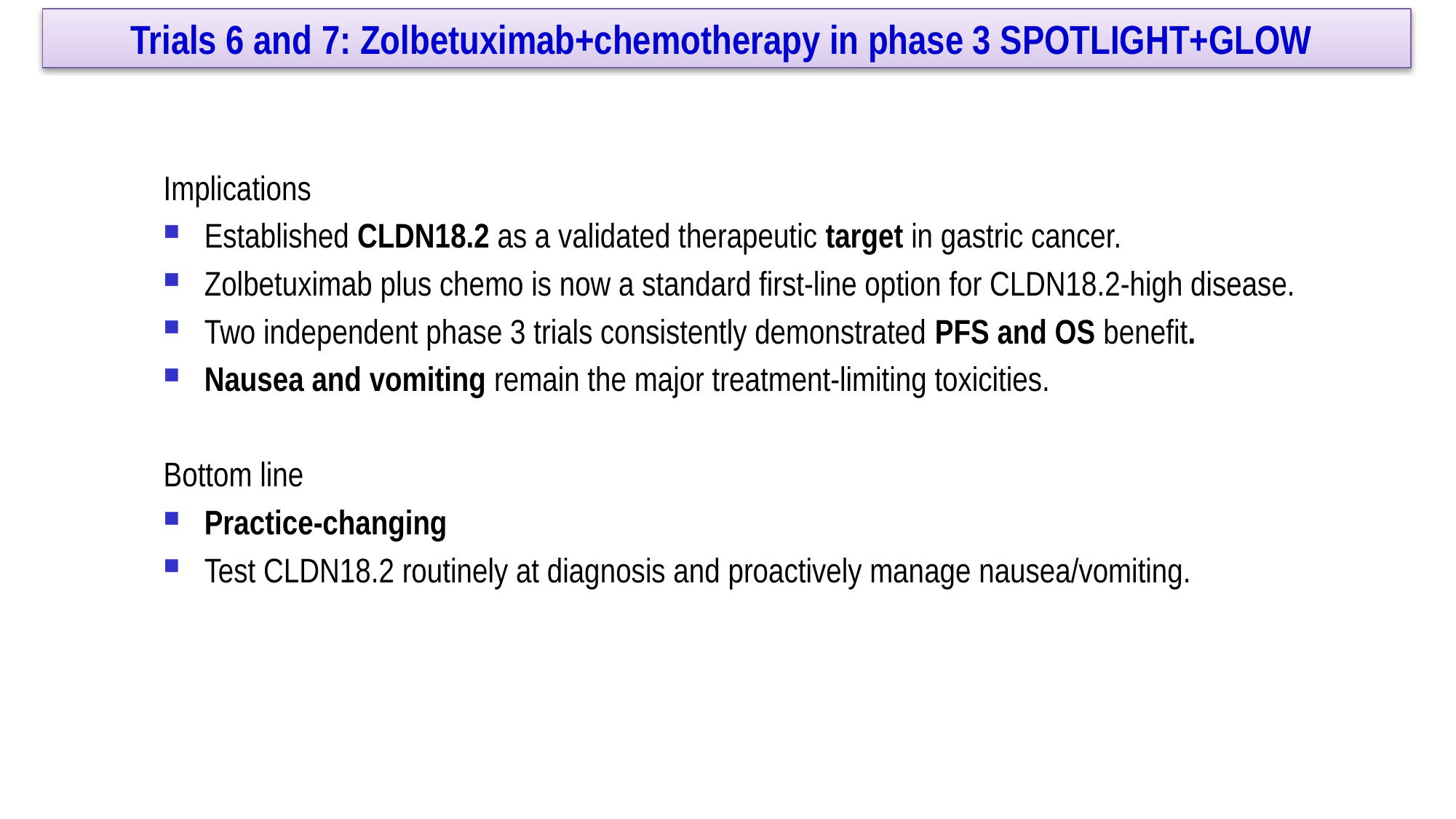

Trials 6 and 7: Zolbetuximab+chemotherapy in phase 3 SPOTLIGHT+GLOW
Implications
Established CLDN18.2 as a validated therapeutic target in gastric cancer.
Zolbetuximab plus chemo is now a standard first-line option for CLDN18.2-high disease.
Two independent phase 3 trials consistently demonstrated PFS and OS benefit.
Nausea and vomiting remain the major treatment-limiting toxicities.

Bottom line
Practice-changing
Test CLDN18.2 routinely at diagnosis and proactively manage nausea/vomiting.